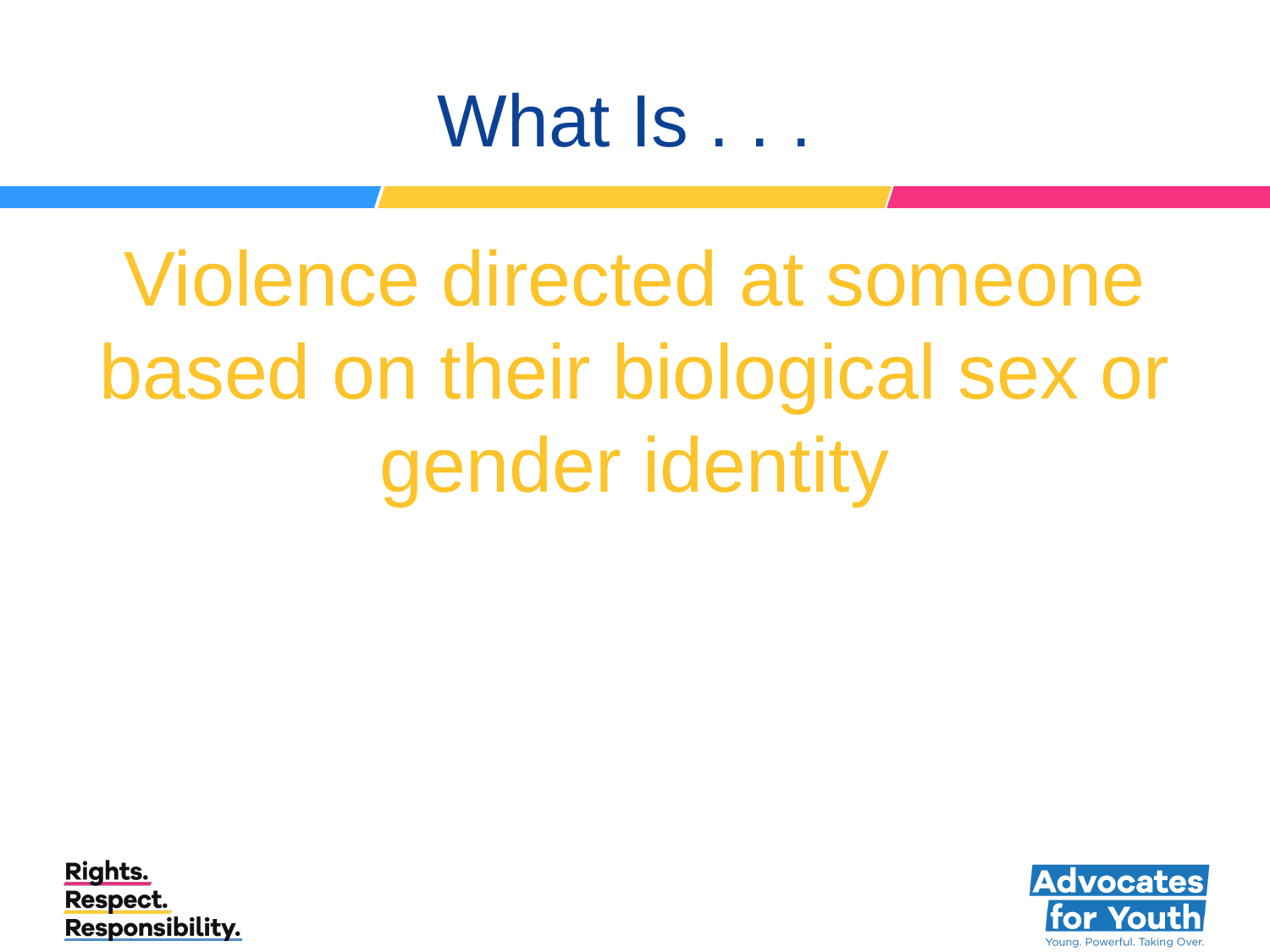

# What Is . . .
Violence directed at someone based on their biological sex or gender identity